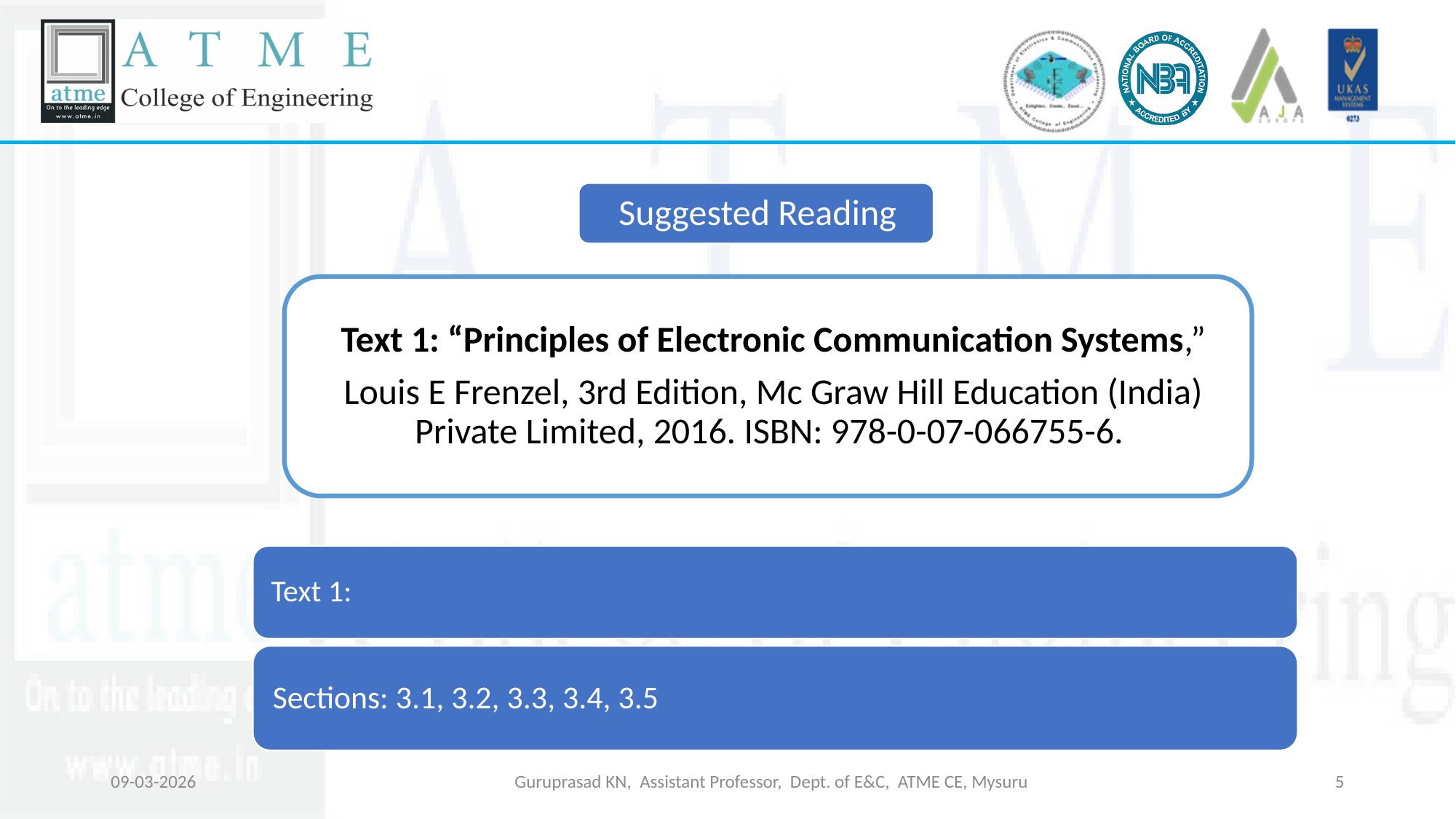

Suggested Reading
Text 1: “Principles of Electronic Communication Systems,”
Louis E Frenzel, 3rd Edition, Mc Graw Hill Education (India) Private Limited, 2016. ISBN: 978-0-07-066755-6.
Text 1:
Sections: 3.1, 3.2, 3.3, 3.4, 3.5
09-03-2026
Guruprasad KN,  Assistant Professor,  Dept. of E&C,  ATME CE, Mysuru
5